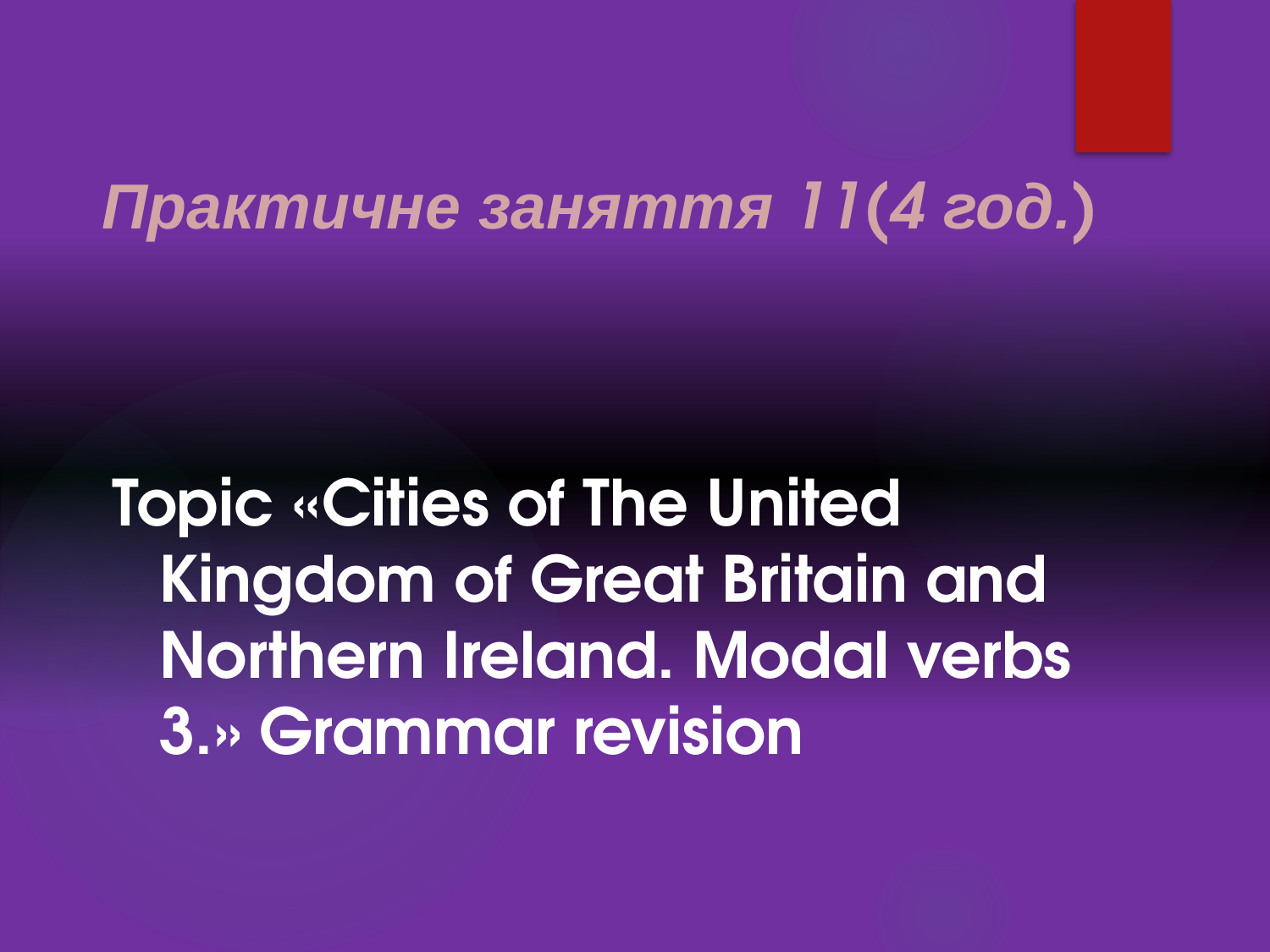

# Практичне заняття 11(4 год.)
Topic «Cities of The United Kingdom of Great Britain and Northern Ireland. Modal verbs 3.» Grammar revision